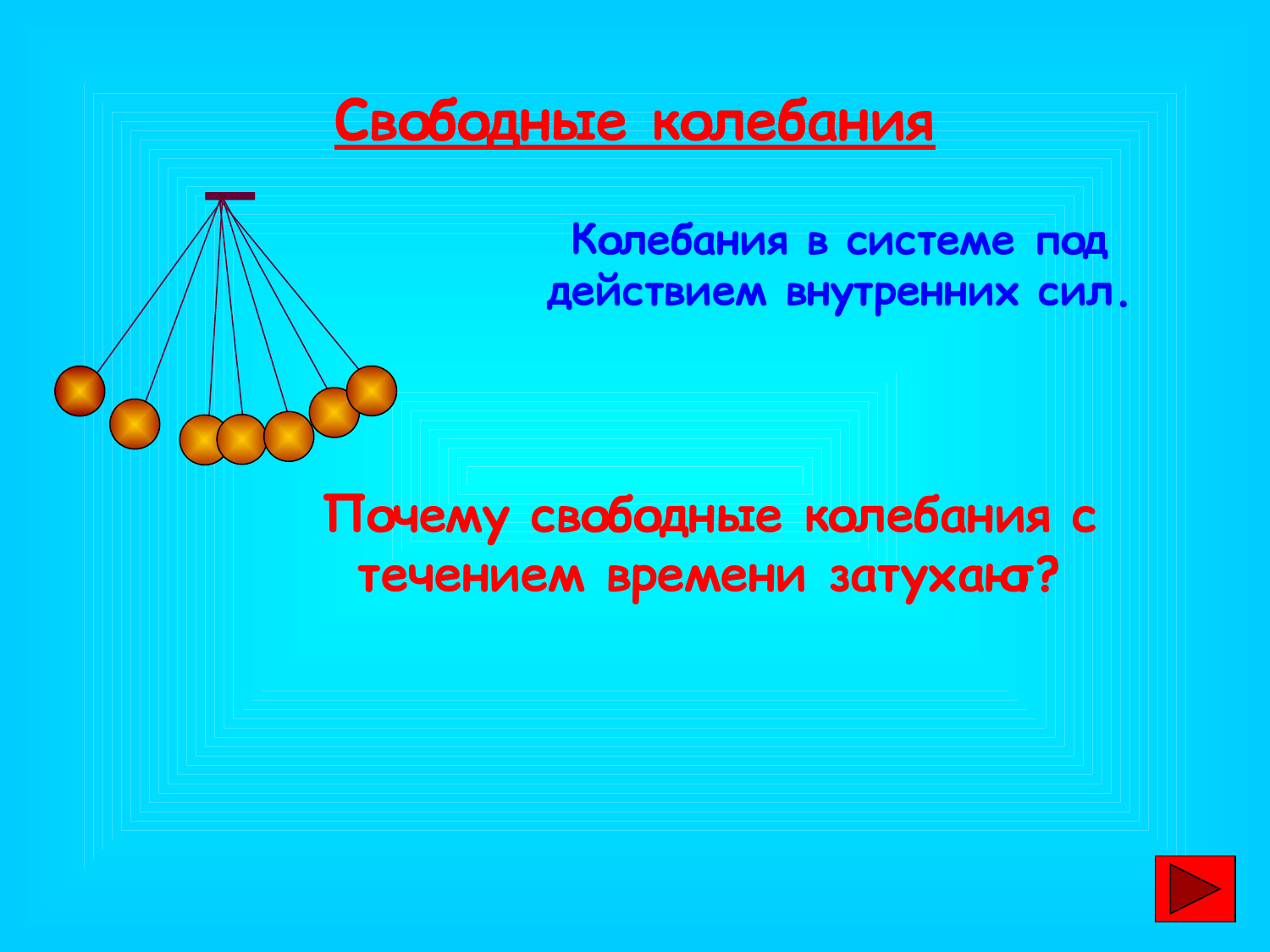

# Свободные колебания

Колебания в системе под действием внутренних сил.

Почему свободные колебания с течением времени затухают?